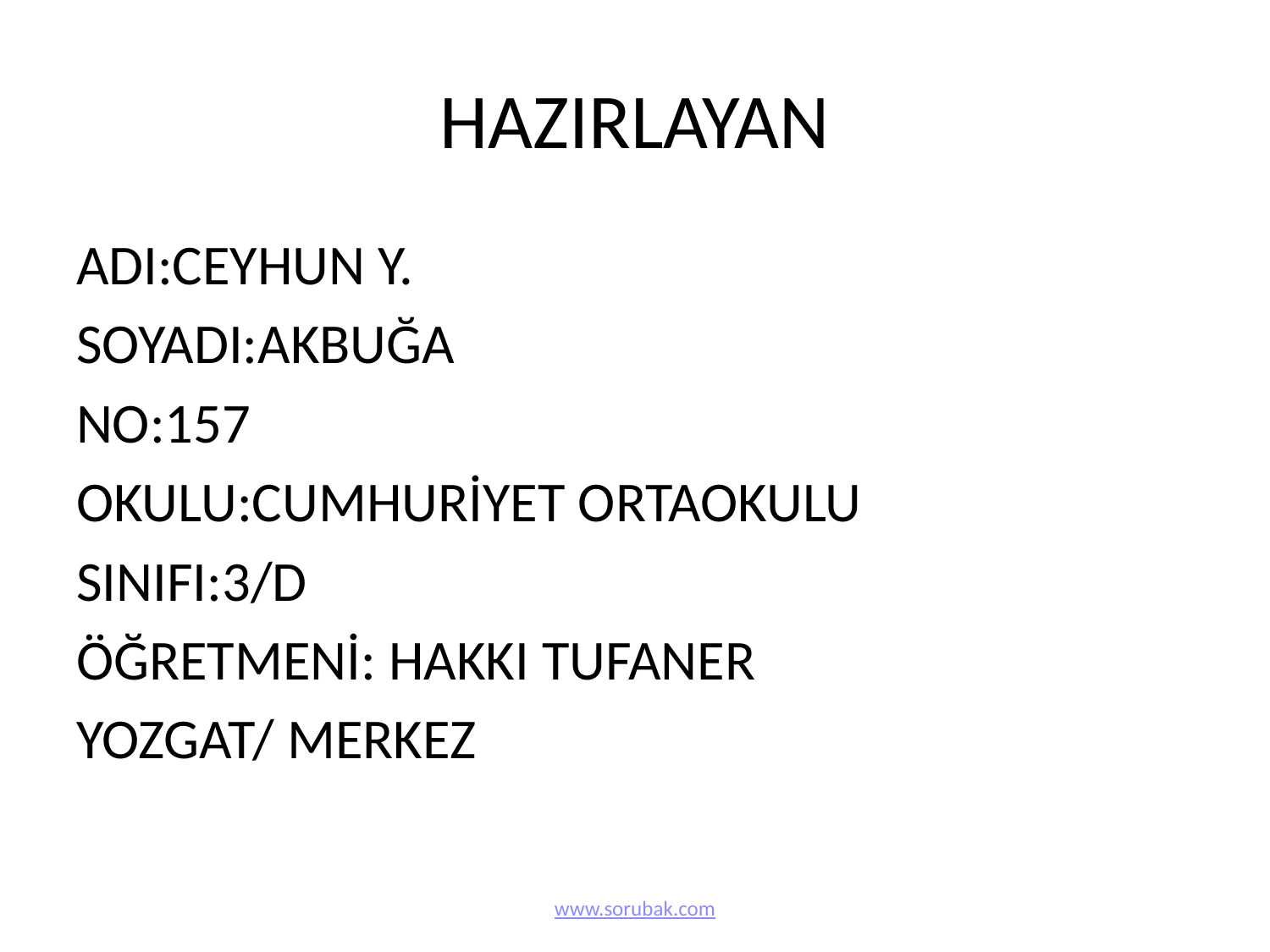

# HAZIRLAYAN
ADI:CEYHUN Y.
SOYADI:AKBUĞA
NO:157
OKULU:CUMHURİYET ORTAOKULU
SINIFI:3/D
ÖĞRETMENİ: HAKKI TUFANER
YOZGAT/ MERKEZ

www.sorubak.com